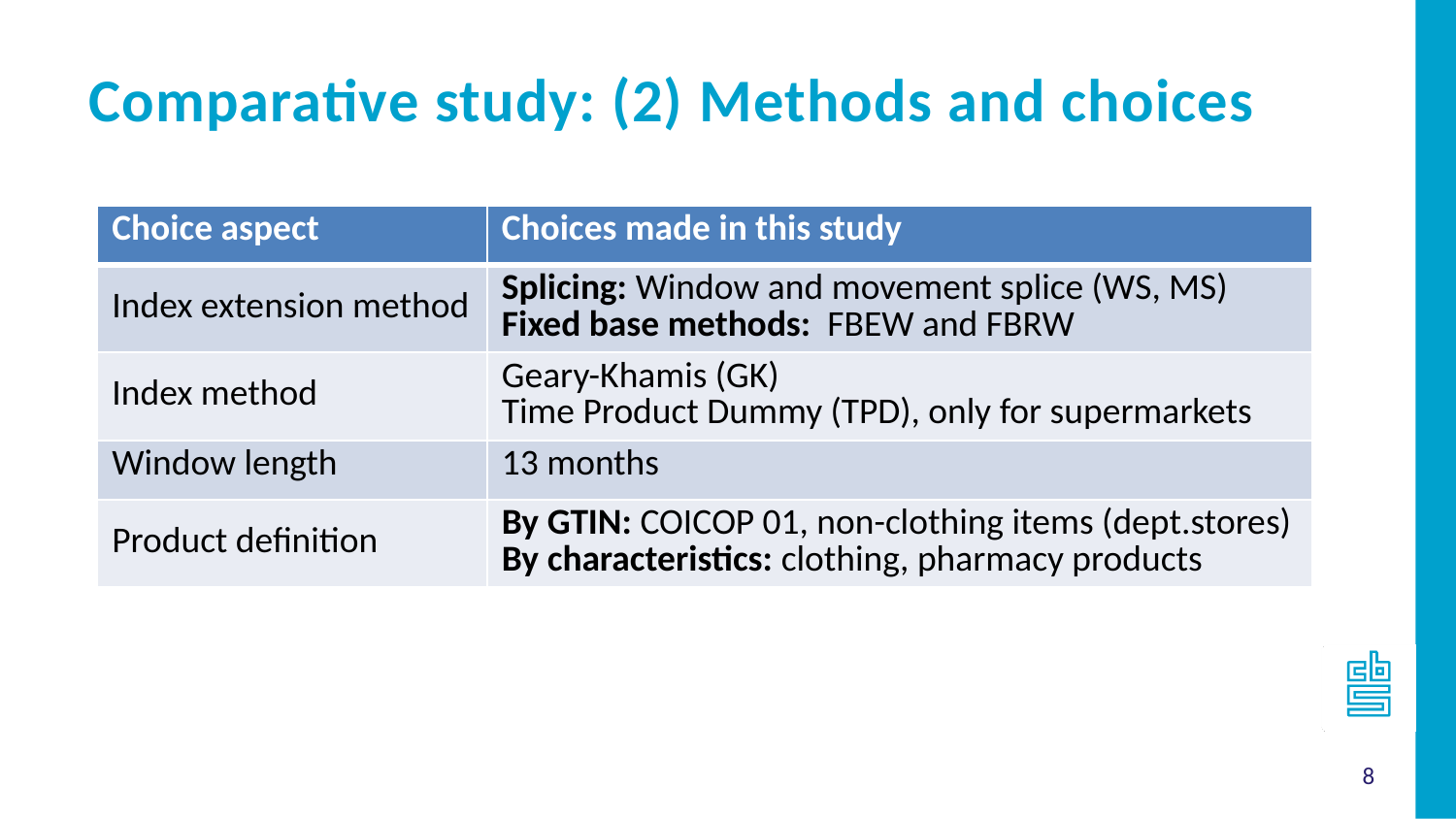

Comparative study: (2) Methods and choices
| Choice aspect | Choices made in this study |
| --- | --- |
| Index extension method | Splicing: Window and movement splice (WS, MS) Fixed base methods: FBEW and FBRW |
| Index method | Geary-Khamis (GK) Time Product Dummy (TPD), only for supermarkets |
| Window length | 13 months |
| Product definition | By GTIN: COICOP 01, non-clothing items (dept.stores) By characteristics: clothing, pharmacy products |
8